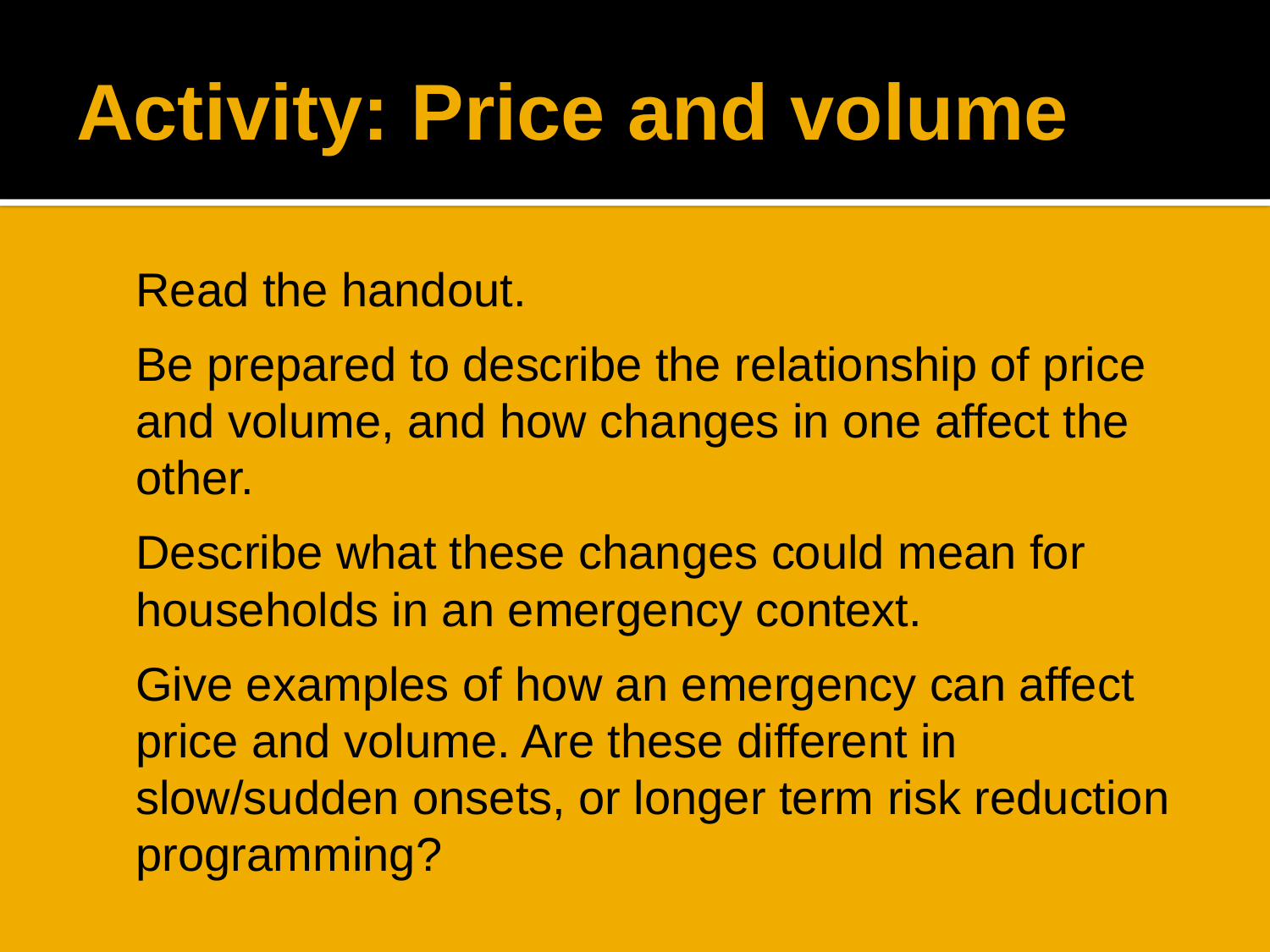

# Activity: Price and volume
Read the handout.
Be prepared to describe the relationship of price and volume, and how changes in one affect the other.
Describe what these changes could mean for households in an emergency context.
Give examples of how an emergency can affect price and volume. Are these different in slow/sudden onsets, or longer term risk reduction programming?